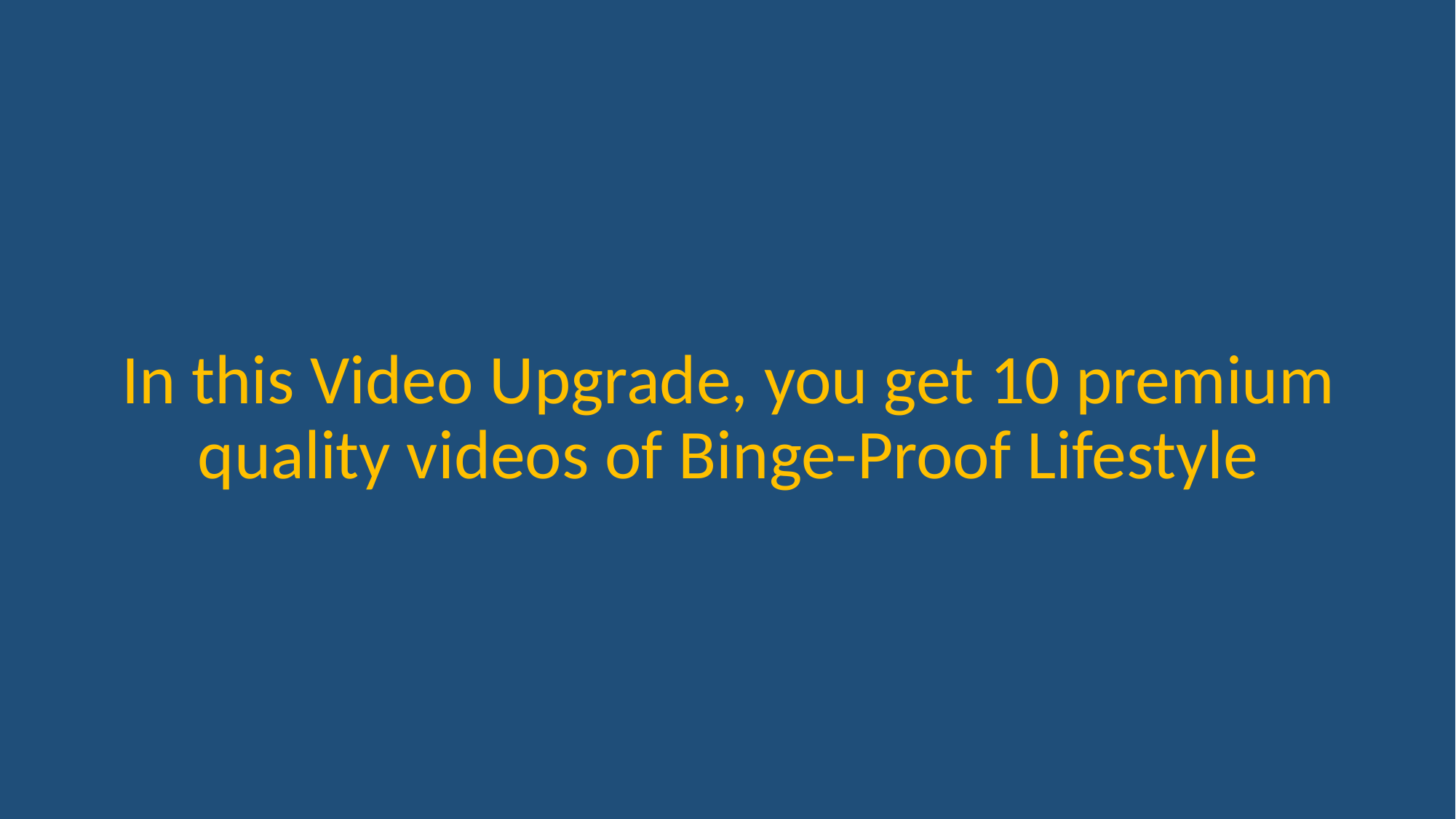

In this Video Upgrade, you get 10 premium quality videos of Binge-Proof Lifestyle